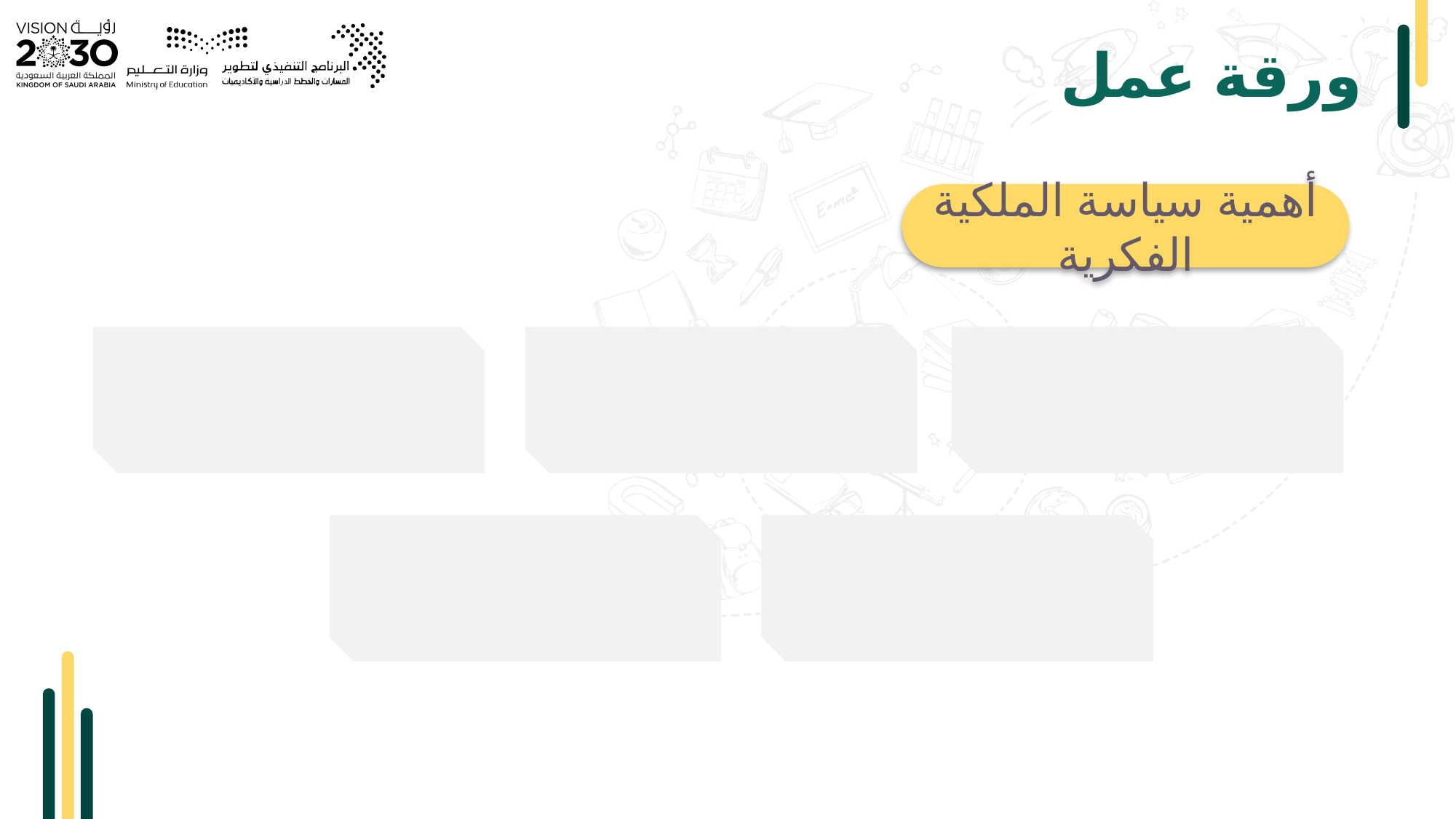

# ورقة عمل

أهمية سياسة الملكية الفكرية